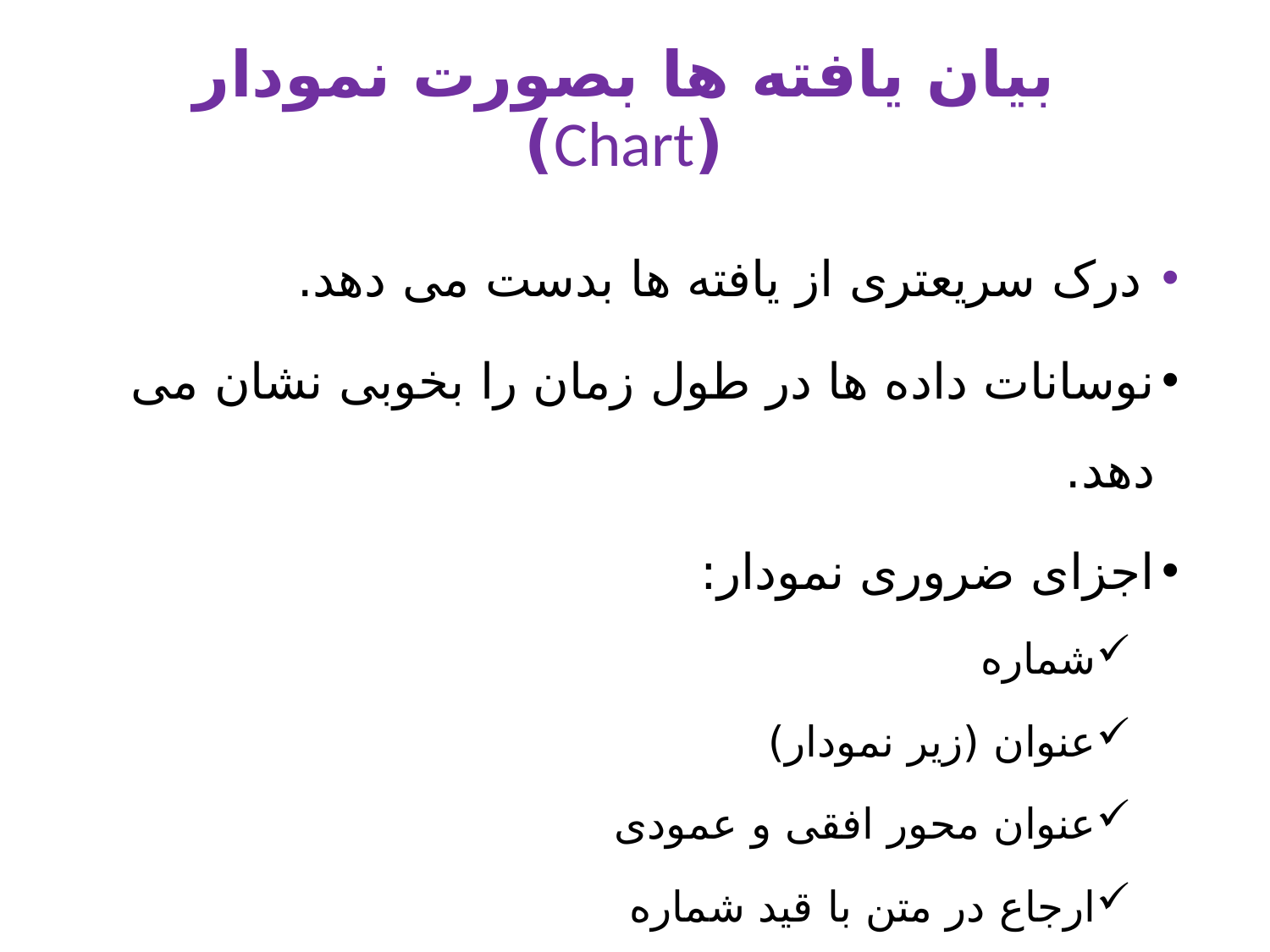

# بیان یافته ها بصورت نمودار (Chart)
 درک سریعتری از یافته ها بدست می دهد.
نوسانات داده ها در طول زمان را بخوبی نشان می دهد.
اجزای ضروری نمودار:
شماره
عنوان (زیر نمودار)
عنوان محور افقی و عمودی
ارجاع در متن با قید شماره
22 May 2021
20